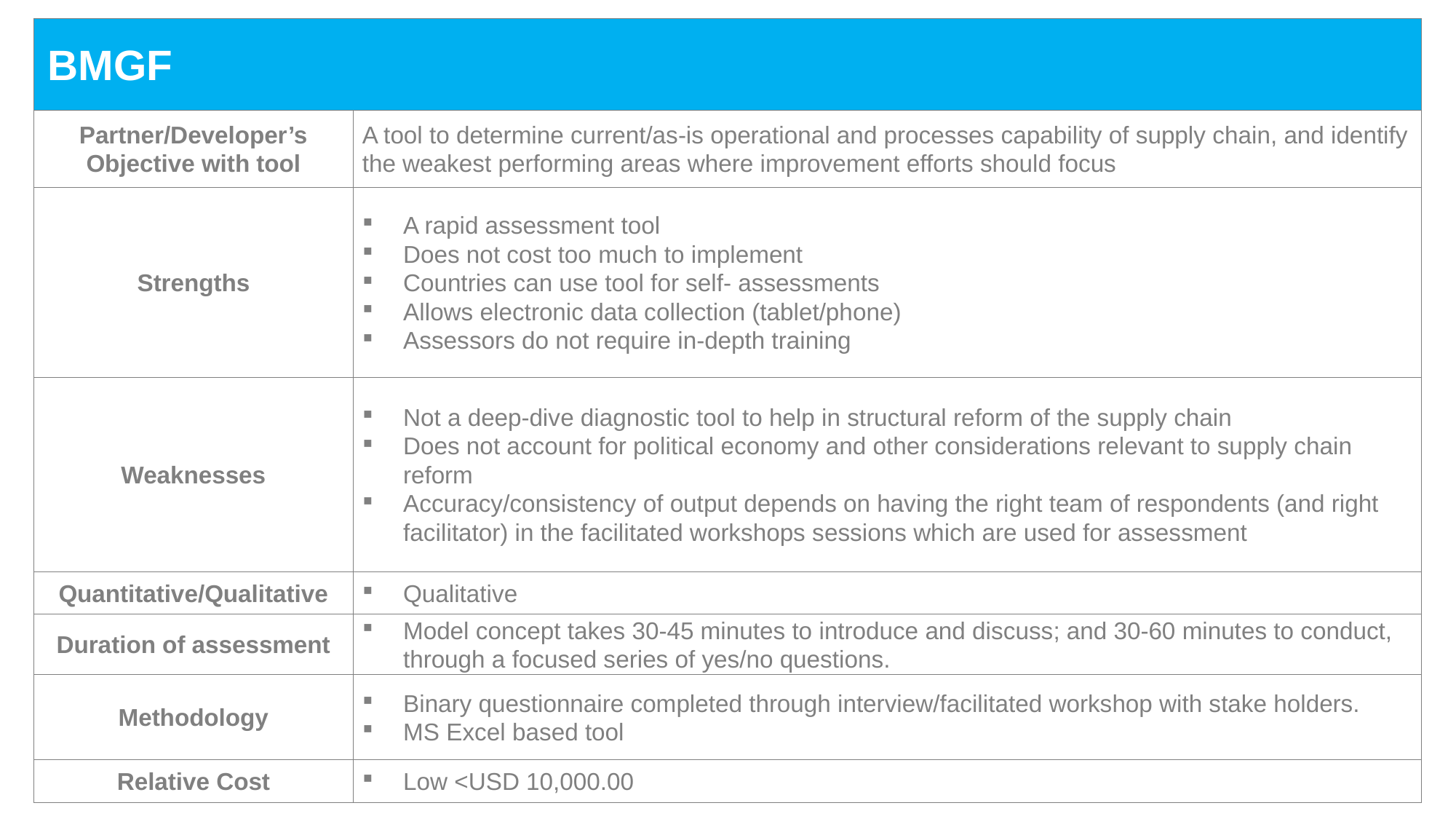

| BMGF |  |
| --- | --- |
| Partner/Developer’s Objective with tool | A tool to determine current/as-is operational and processes capability of supply chain, and identify the weakest performing areas where improvement efforts should focus |
| Strengths | A rapid assessment tool Does not cost too much to implement Countries can use tool for self- assessments Allows electronic data collection (tablet/phone) Assessors do not require in-depth training |
| Weaknesses | Not a deep-dive diagnostic tool to help in structural reform of the supply chain Does not account for political economy and other considerations relevant to supply chain reform Accuracy/consistency of output depends on having the right team of respondents (and right facilitator) in the facilitated workshops sessions which are used for assessment |
| Quantitative/Qualitative | Qualitative |
| Duration of assessment | Model concept takes 30-45 minutes to introduce and discuss; and 30-60 minutes to conduct, through a focused series of yes/no questions. |
| Methodology | Binary questionnaire completed through interview/facilitated workshop with stake holders. MS Excel based tool |
| Relative Cost | Low <USD 10,000.00 |